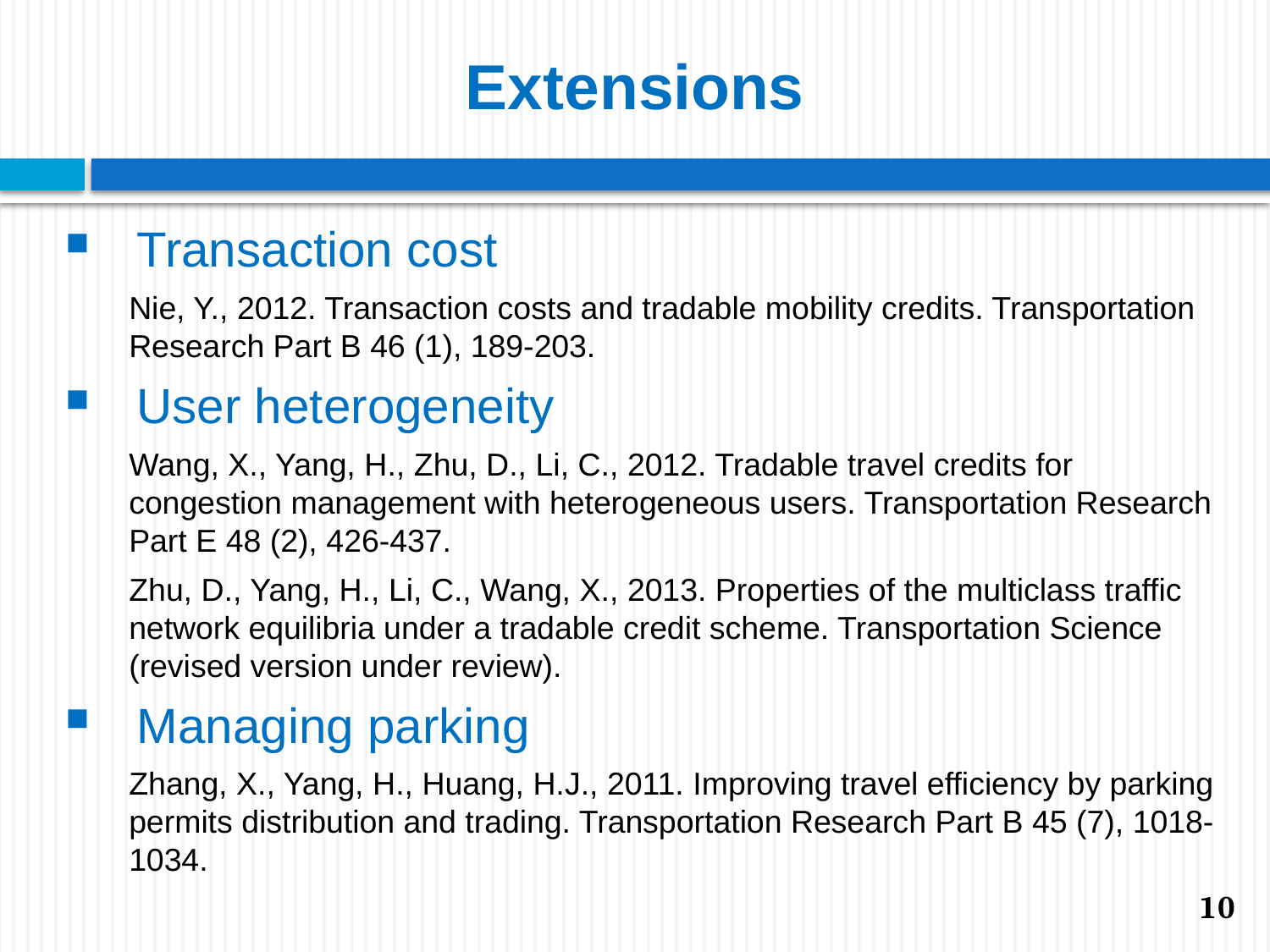

# Extensions
Transaction cost
Nie, Y., 2012. Transaction costs and tradable mobility credits. Transportation Research Part B 46 (1), 189-203.
User heterogeneity
Wang, X., Yang, H., Zhu, D., Li, C., 2012. Tradable travel credits for congestion management with heterogeneous users. Transportation Research Part E 48 (2), 426-437.
Zhu, D., Yang, H., Li, C., Wang, X., 2013. Properties of the multiclass traffic network equilibria under a tradable credit scheme. Transportation Science (revised version under review).
Managing parking
Zhang, X., Yang, H., Huang, H.J., 2011. Improving travel efficiency by parking permits distribution and trading. Transportation Research Part B 45 (7), 1018-1034.
10